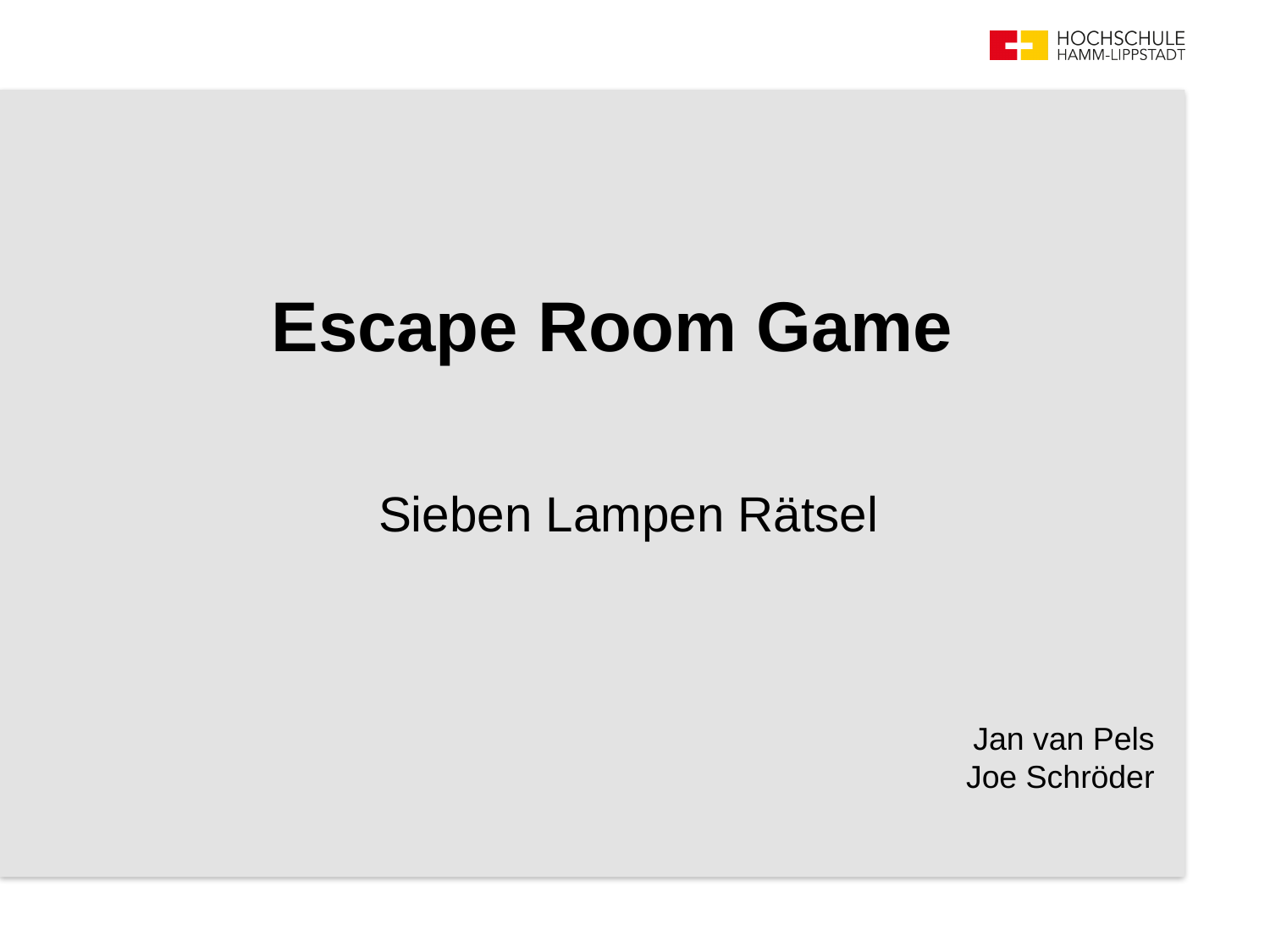

# Escape Room Game
Sieben Lampen Rätsel

Jan van Pels
Joe Schröder